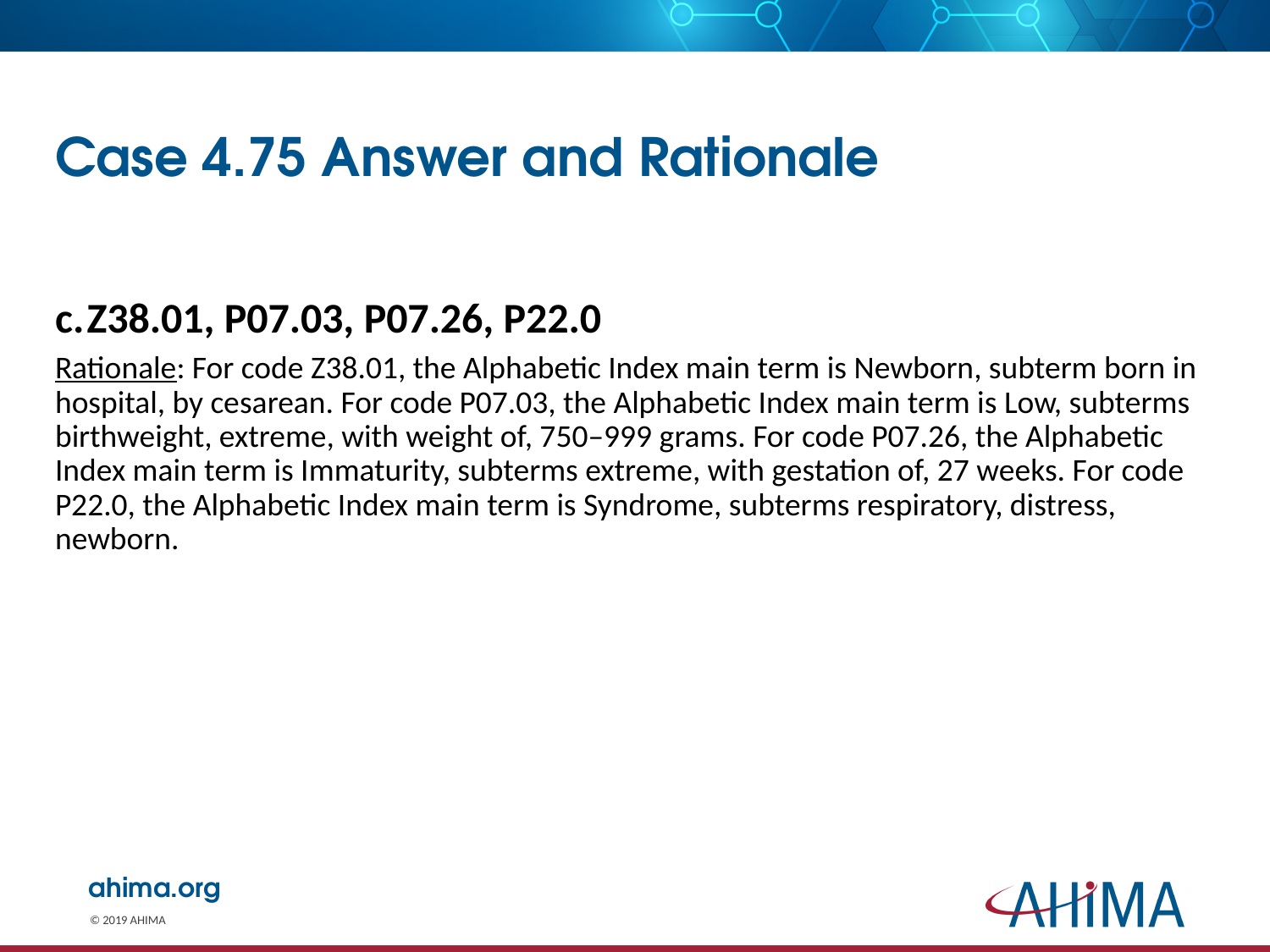

# Case 4.75 Answer and Rationale

c.	Z38.01, P07.03, P07.26, P22.0
Rationale: For code Z38.01, the Alphabetic Index main term is Newborn, subterm born in hospital, by cesarean. For code P07.03, the Alphabetic Index main term is Low, subterms birthweight, extreme, with weight of, 750–999 grams. For code P07.26, the Alphabetic Index main term is Immaturity, subterms extreme, with gestation of, 27 weeks. For code P22.0, the Alphabetic Index main term is Syndrome, subterms respiratory, distress, newborn.